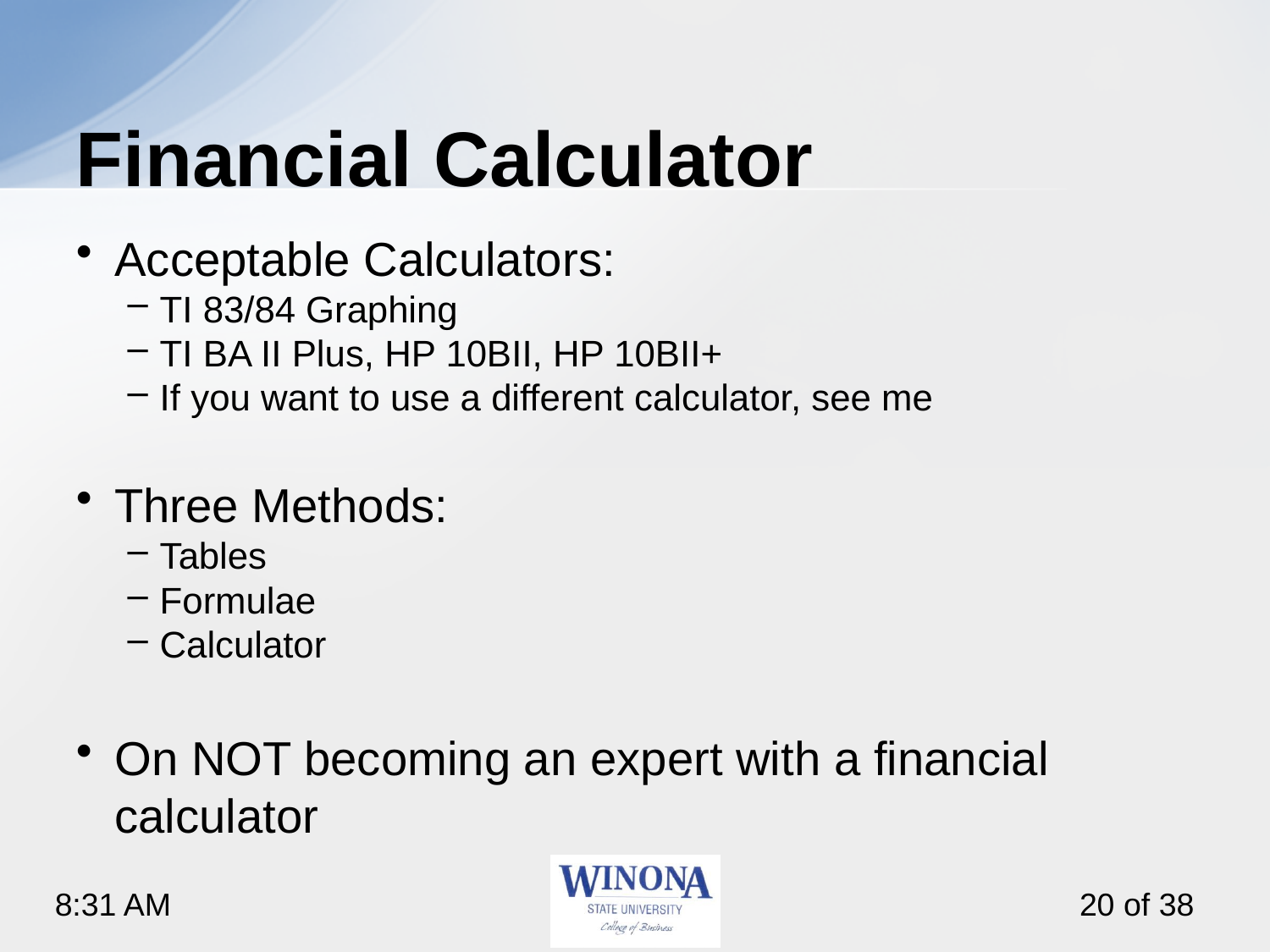

# Financial Calculator
Acceptable Calculators:
TI 83/84 Graphing
TI BA II Plus, HP 10BII, HP 10BII+
If you want to use a different calculator, see me

Three Methods:
Tables
Formulae
Calculator

On NOT becoming an expert with a financial calculator